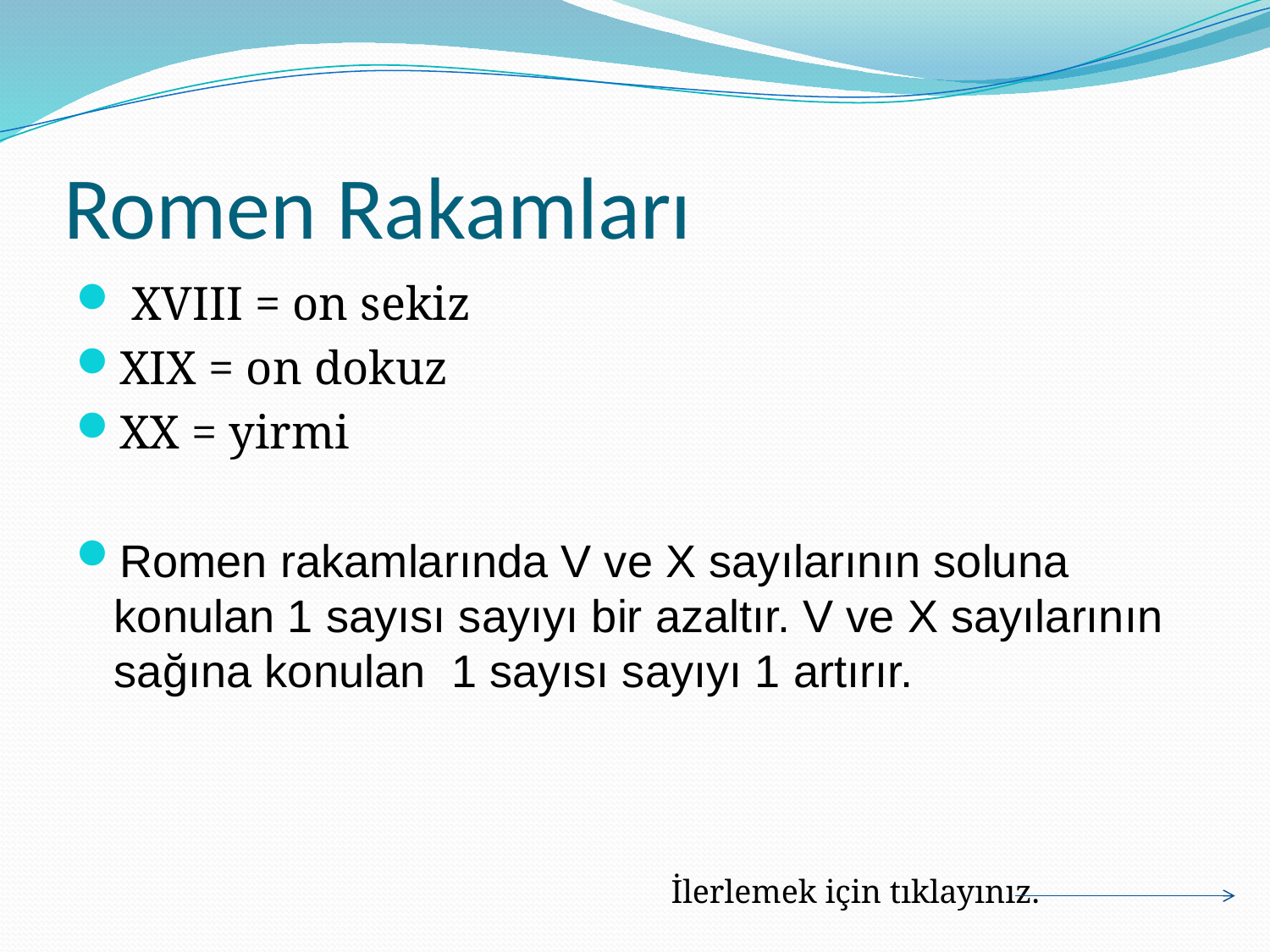

# Romen Rakamları
 XVIII = on sekiz
XIX = on dokuz
XX = yirmi

Romen rakamlarında V ve X sayılarının soluna konulan 1 sayısı sayıyı bir azaltır. V ve X sayılarının sağına konulan  1 sayısı sayıyı 1 artırır.

İlerlemek için tıklayınız.